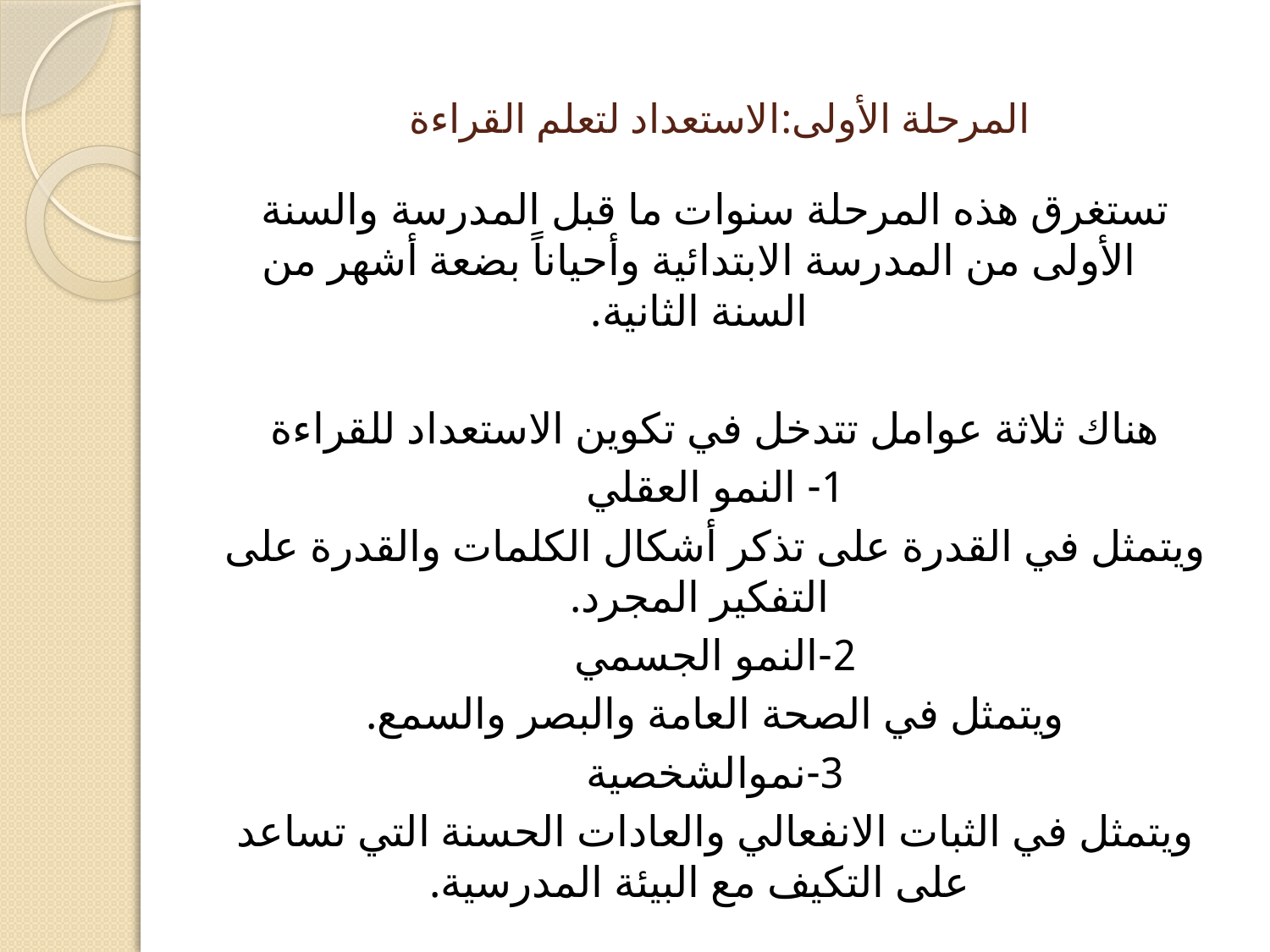

# المرحلة الأولى:الاستعداد لتعلم القراءة
تستغرق هذه المرحلة سنوات ما قبل المدرسة والسنة الأولى من المدرسة الابتدائية وأحياناً بضعة أشهر من السنة الثانية.

هناك ثلاثة عوامل تتدخل في تكوين الاستعداد للقراءة
1- النمو العقلي
ويتمثل في القدرة على تذكر أشكال الكلمات والقدرة على التفكير المجرد.
2-النمو الجسمي
ويتمثل في الصحة العامة والبصر والسمع.
3-نموالشخصية
ويتمثل في الثبات الانفعالي والعادات الحسنة التي تساعد على التكيف مع البيئة المدرسية.